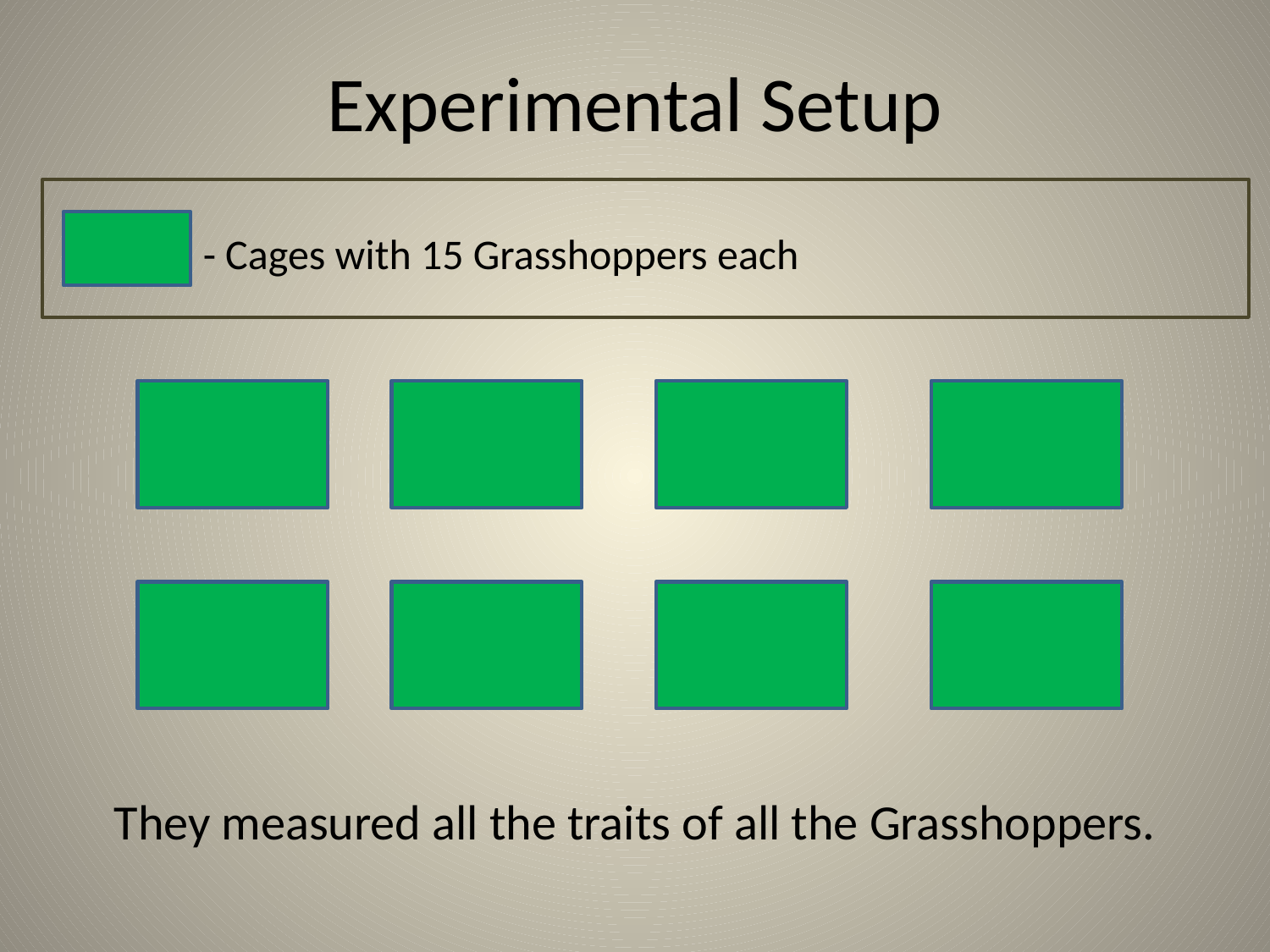

# Experimental Setup

- Cages with 15 Grasshoppers each

They measured all the traits of all the Grasshoppers.